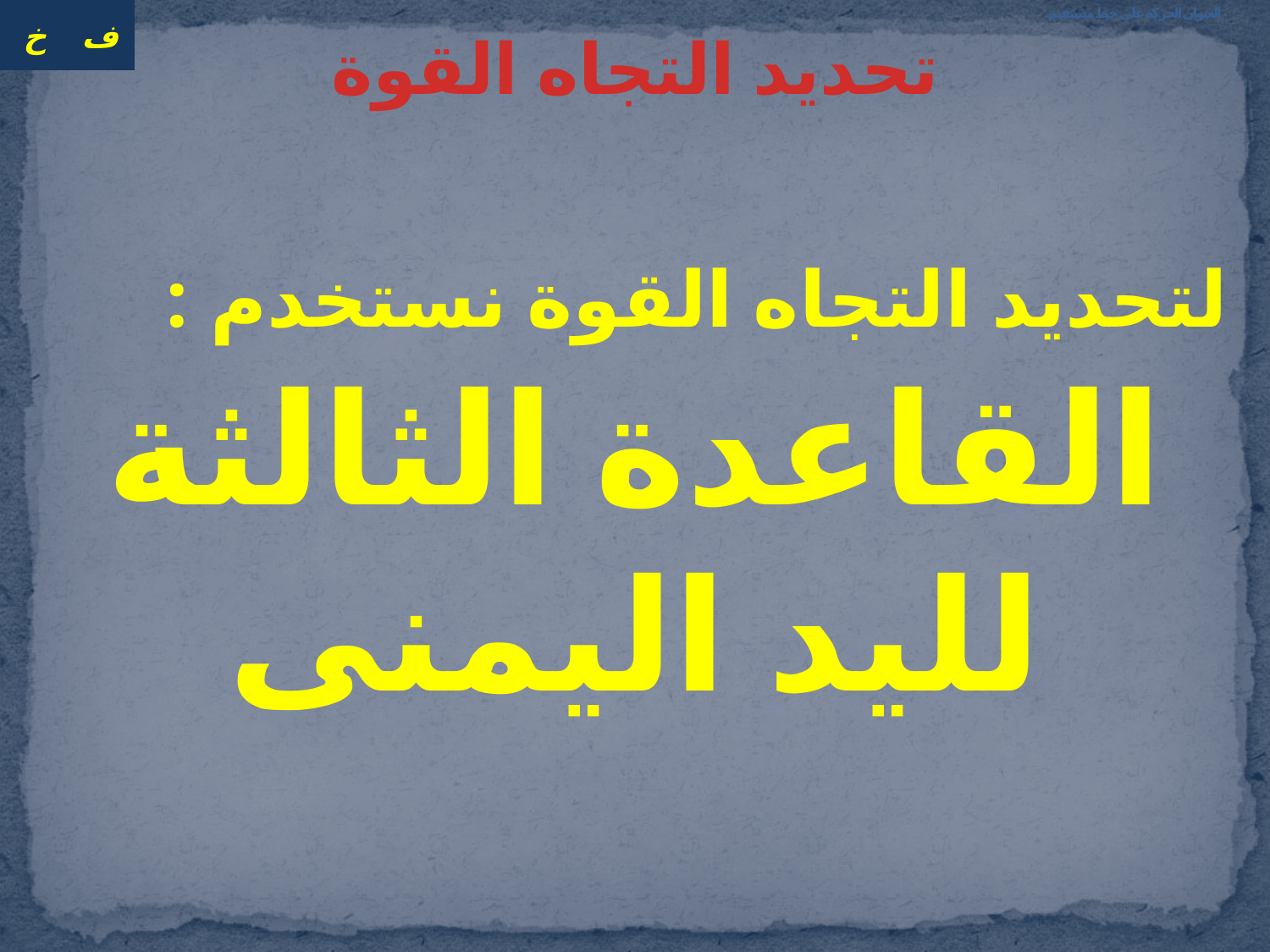

# العنوان الحركة على خط مستقيم
تحديد التجاه القوة
لتحديد التجاه القوة نستخدم :
القاعدة الثالثة لليد اليمنى